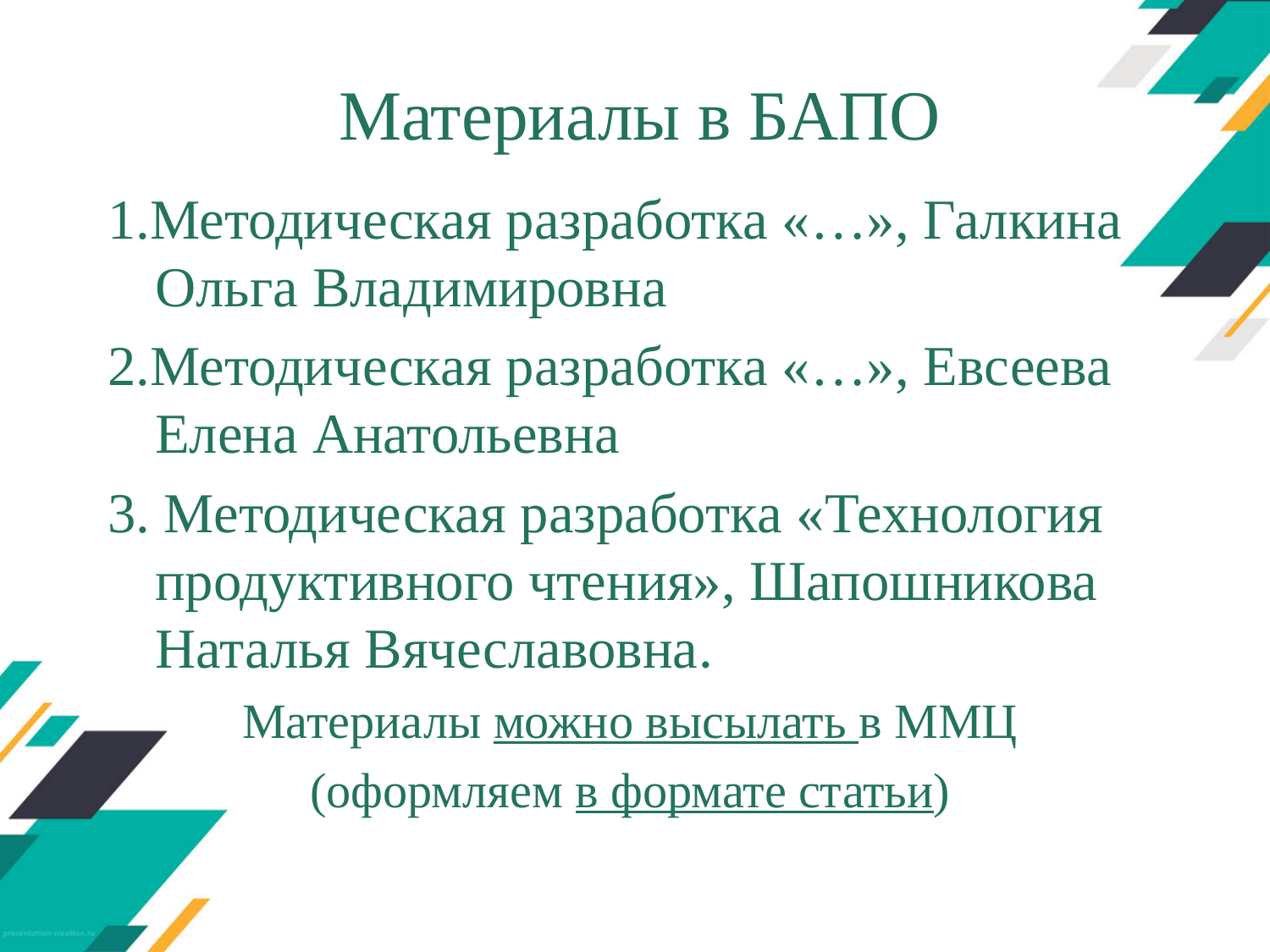

# Материалы в БАПО
1.Методическая разработка «…», Галкина Ольга Владимировна
2.Методическая разработка «…», Евсеева Елена Анатольевна
3. Методическая разработка «Технология продуктивного чтения», Шапошникова Наталья Вячеславовна.
Материалы можно высылать в ММЦ
(оформляем в формате статьи)